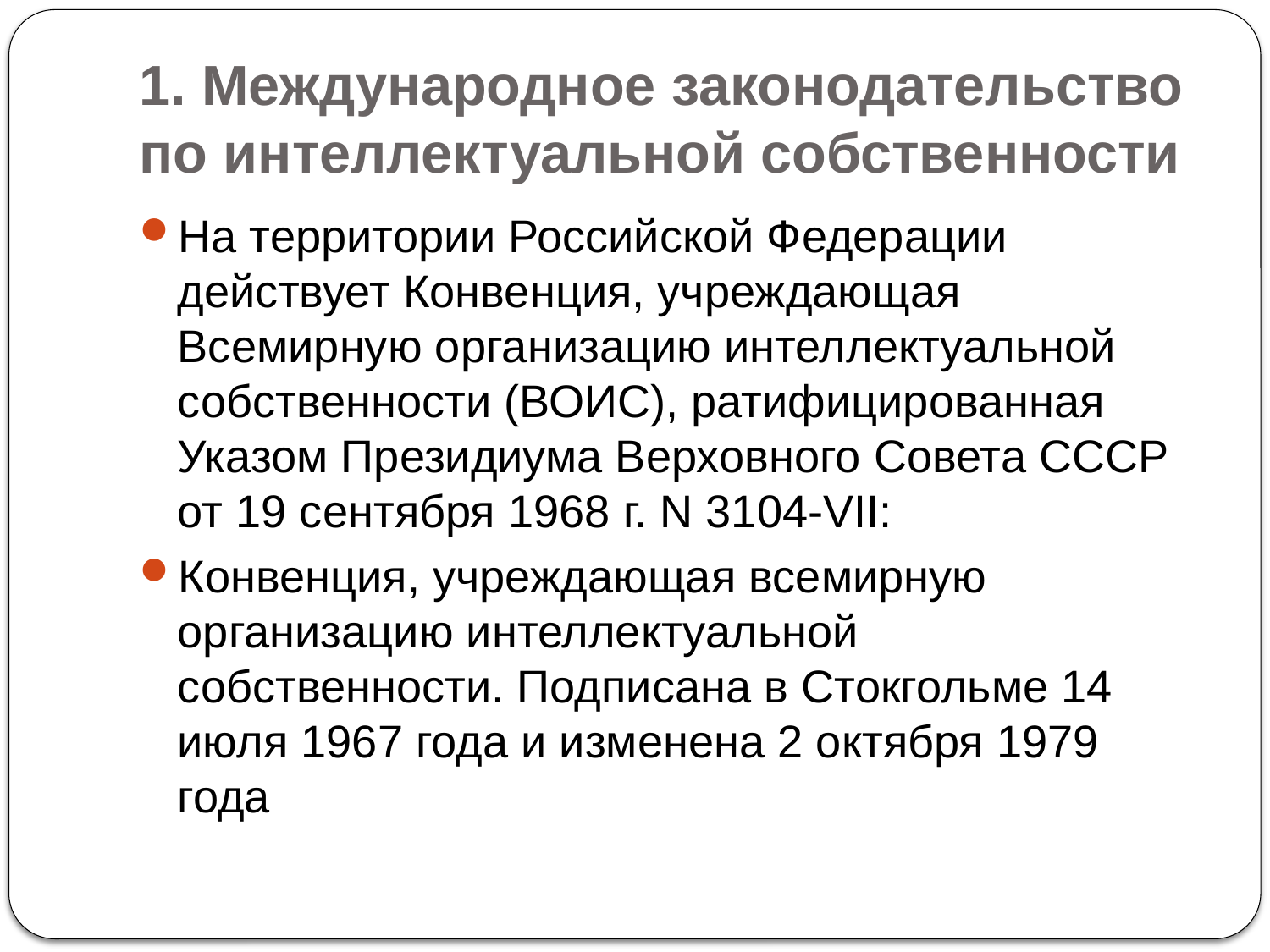

# 1. Международное законодательство по интеллектуальной собственности
На территории Российской Федерации действует Конвенция, учреждающая Всемирную организацию интеллектуальной собственности (ВОИС), ратифицированная Указом Президиума Верховного Совета СССР от 19 сентября 1968 г. N 3104-VII:
Конвенция, учреждающая всемирную организацию интеллектуальной собственности. Подписана в Стокгольме 14 июля 1967 года и изменена 2 октября 1979 года